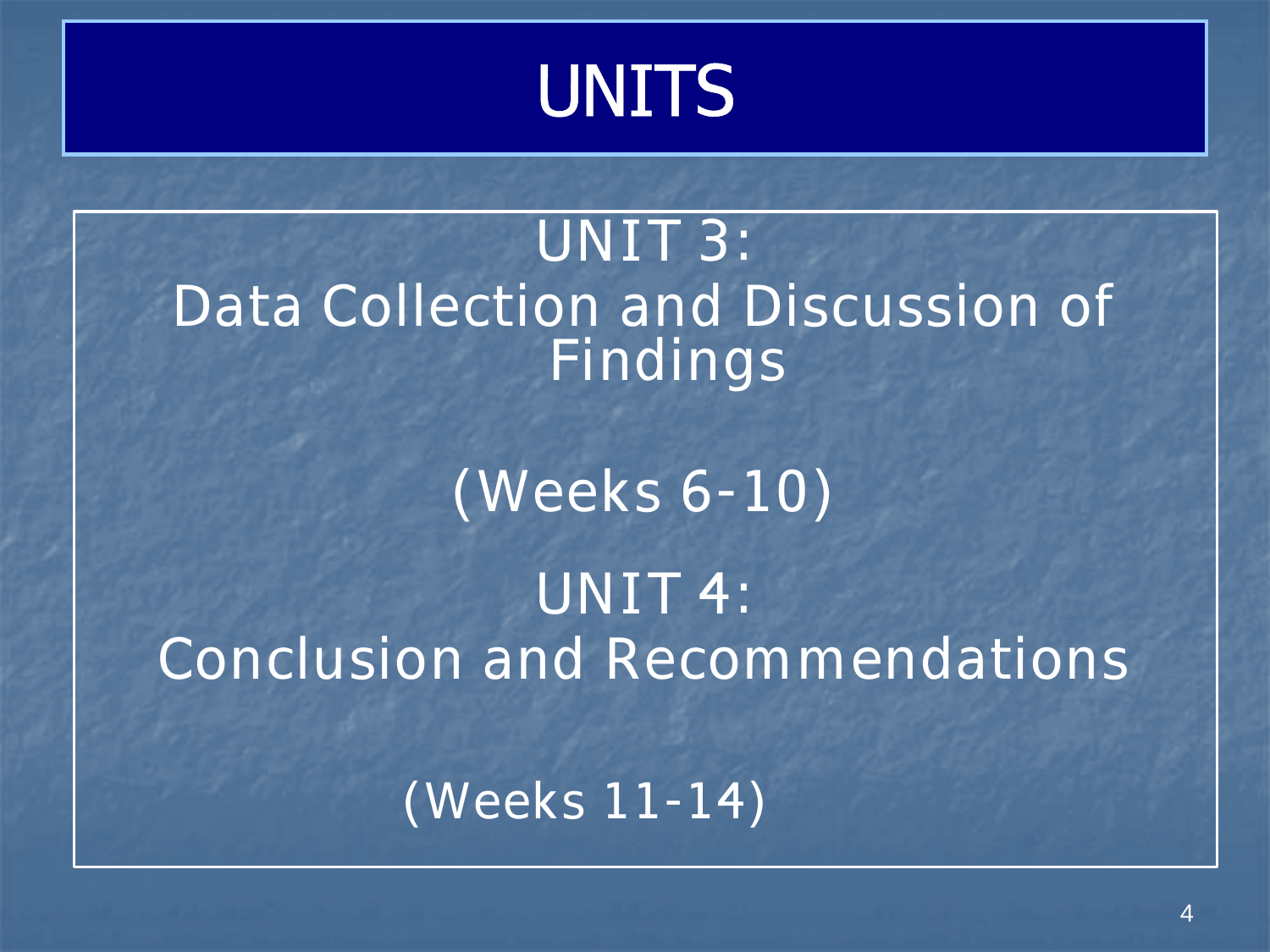

# UNITS
UNIT 3:
Data Collection and Discussion of Findings

(Weeks 6-10)

UNIT 4:
Conclusion and Recommendations

                      (Weeks 11-14)
4